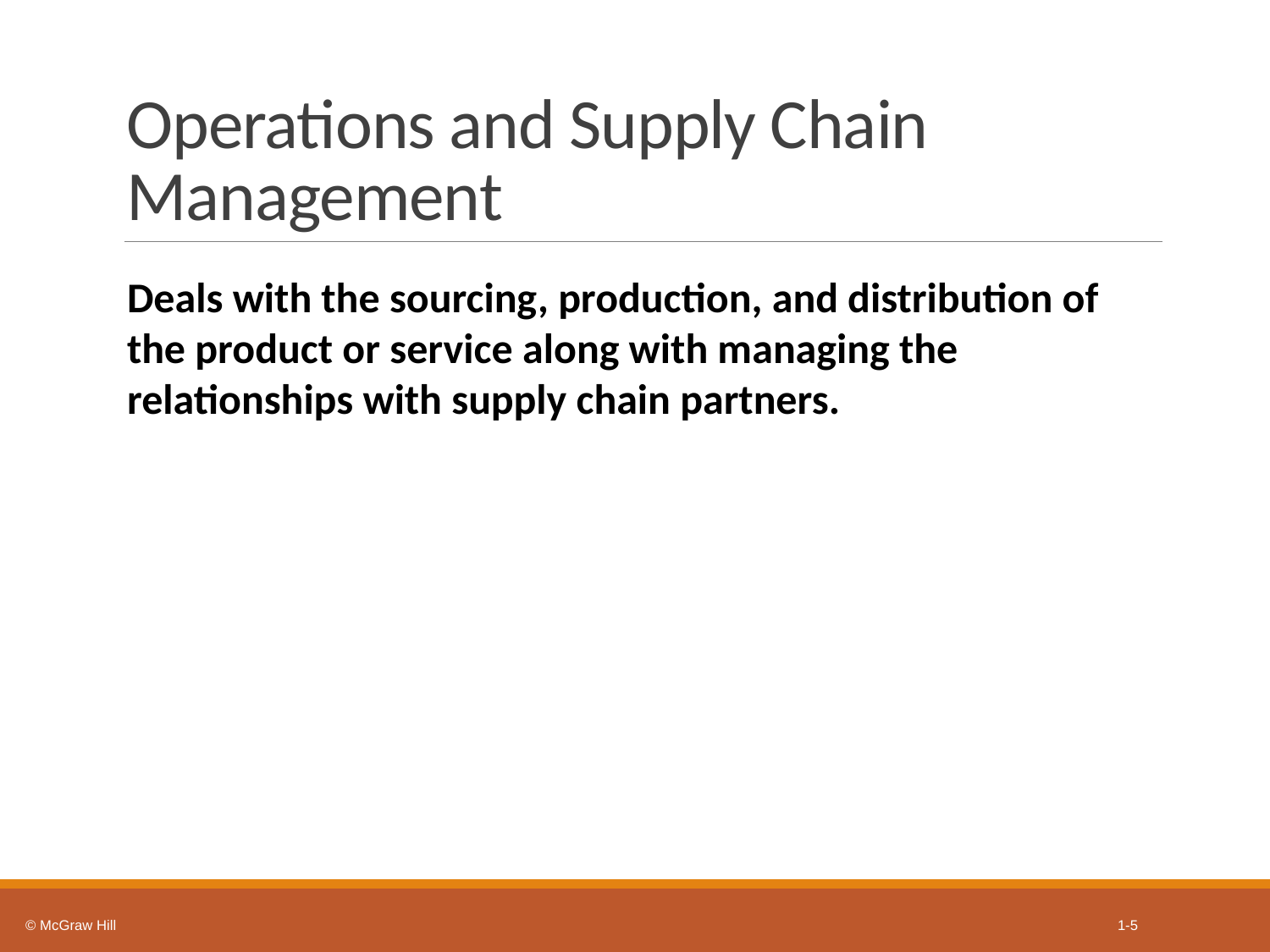

# Operations and Supply Chain Management
Deals with the sourcing, production, and distribution of the product or service along with managing the relationships with supply chain partners.